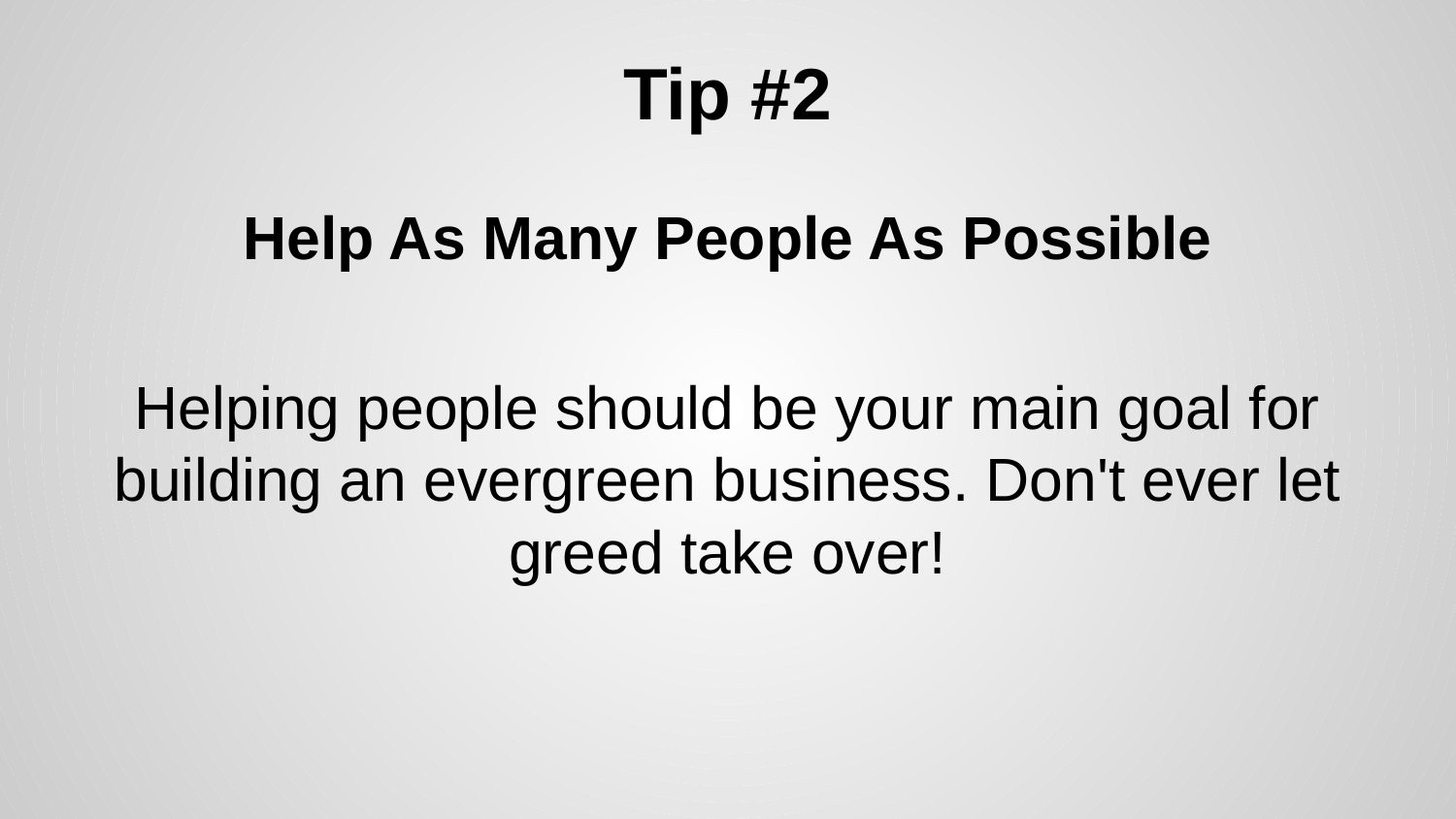

# Tip #2

Help As Many People As Possible

Helping people should be your main goal for building an evergreen business. Don't ever let greed take over!